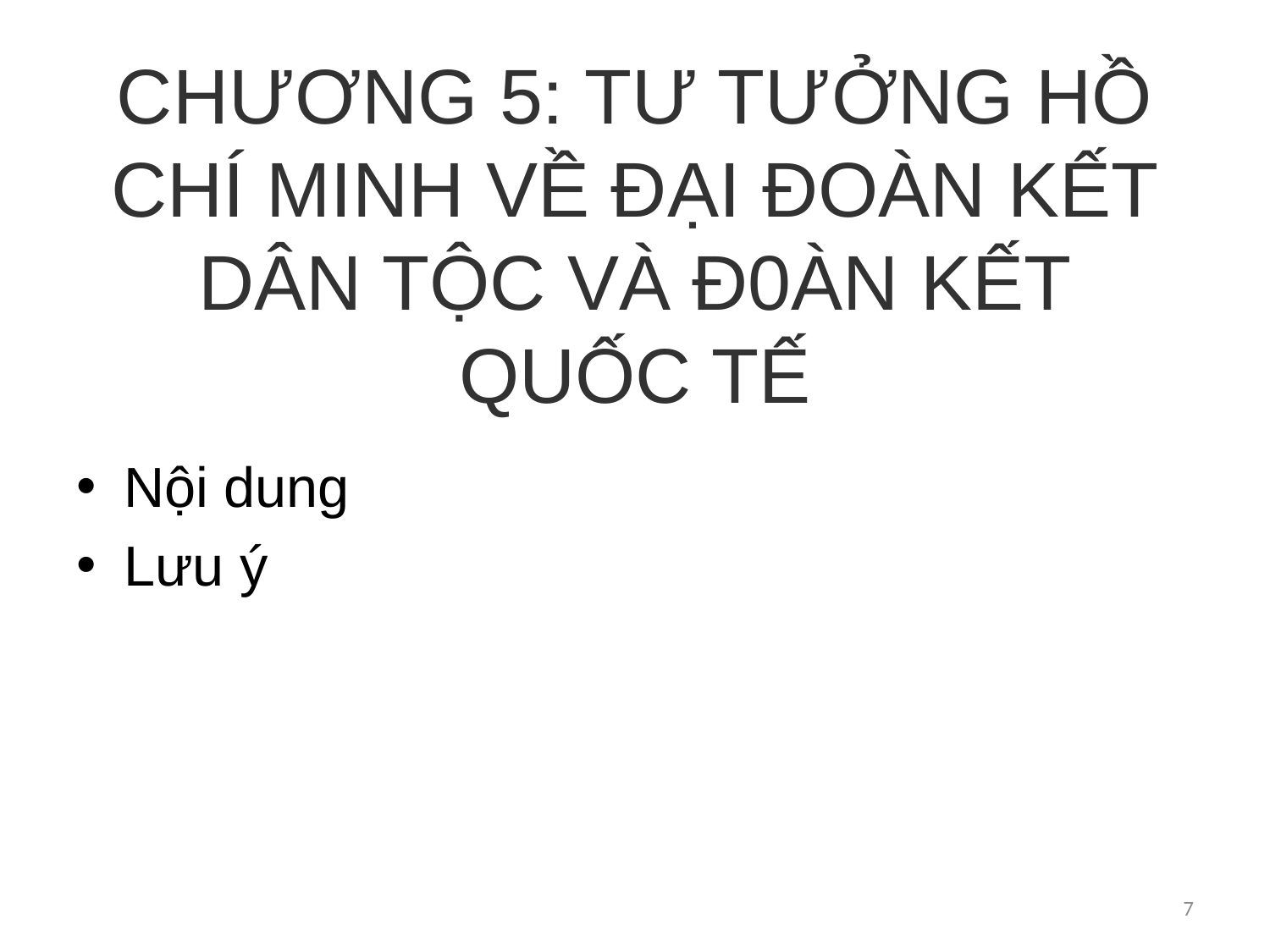

# CHƯƠNG 5: TƯ TƯỞNG HỒ CHÍ MINH VỀ ĐẠI ĐOÀN KẾT DÂN TỘC VÀ Đ0ÀN KẾT QUỐC TẾ
Nội dung
Lưu ý

7